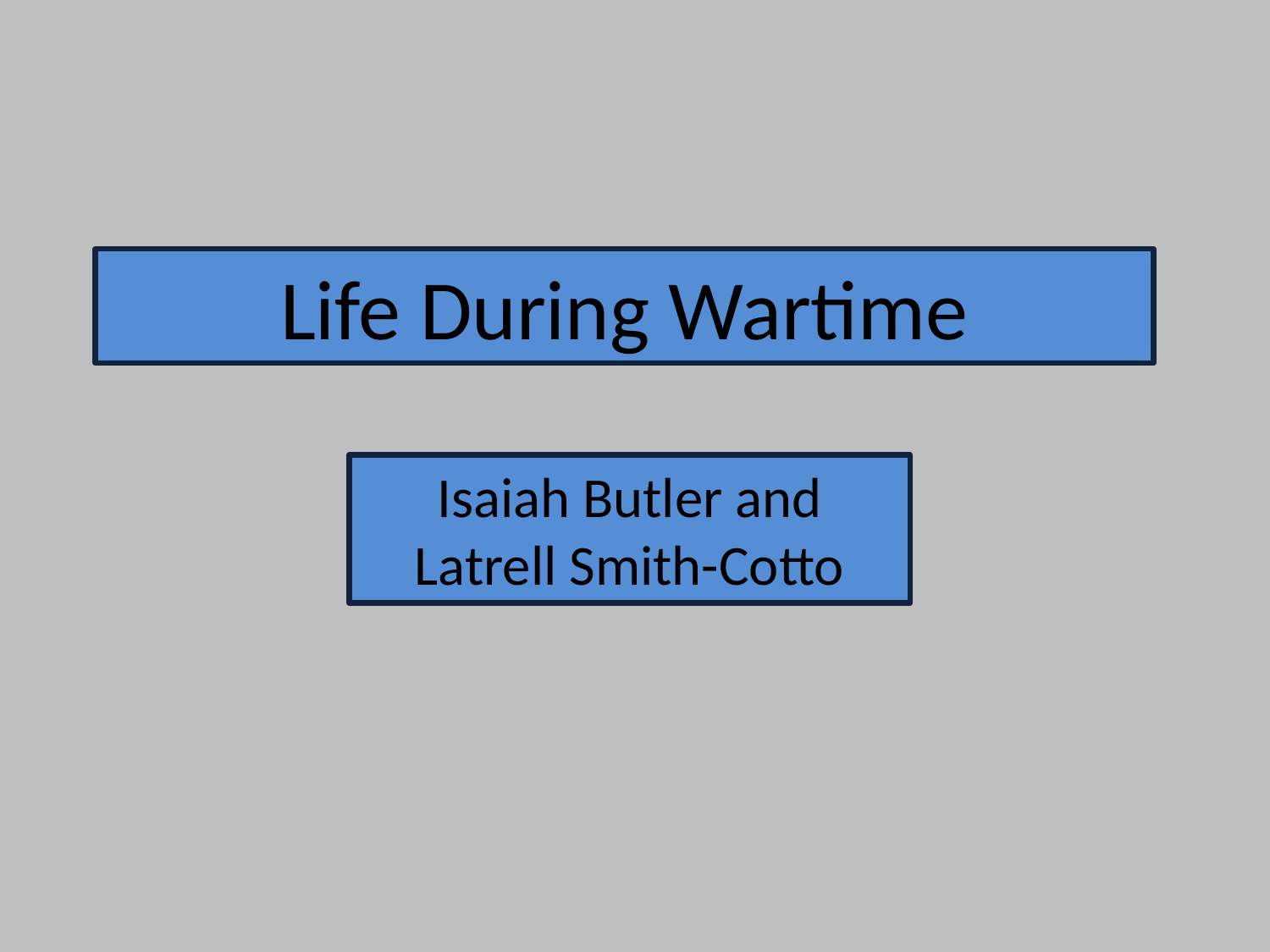

Life During Wartime
# Isaiah Butler and Latrell Smith-Cotto